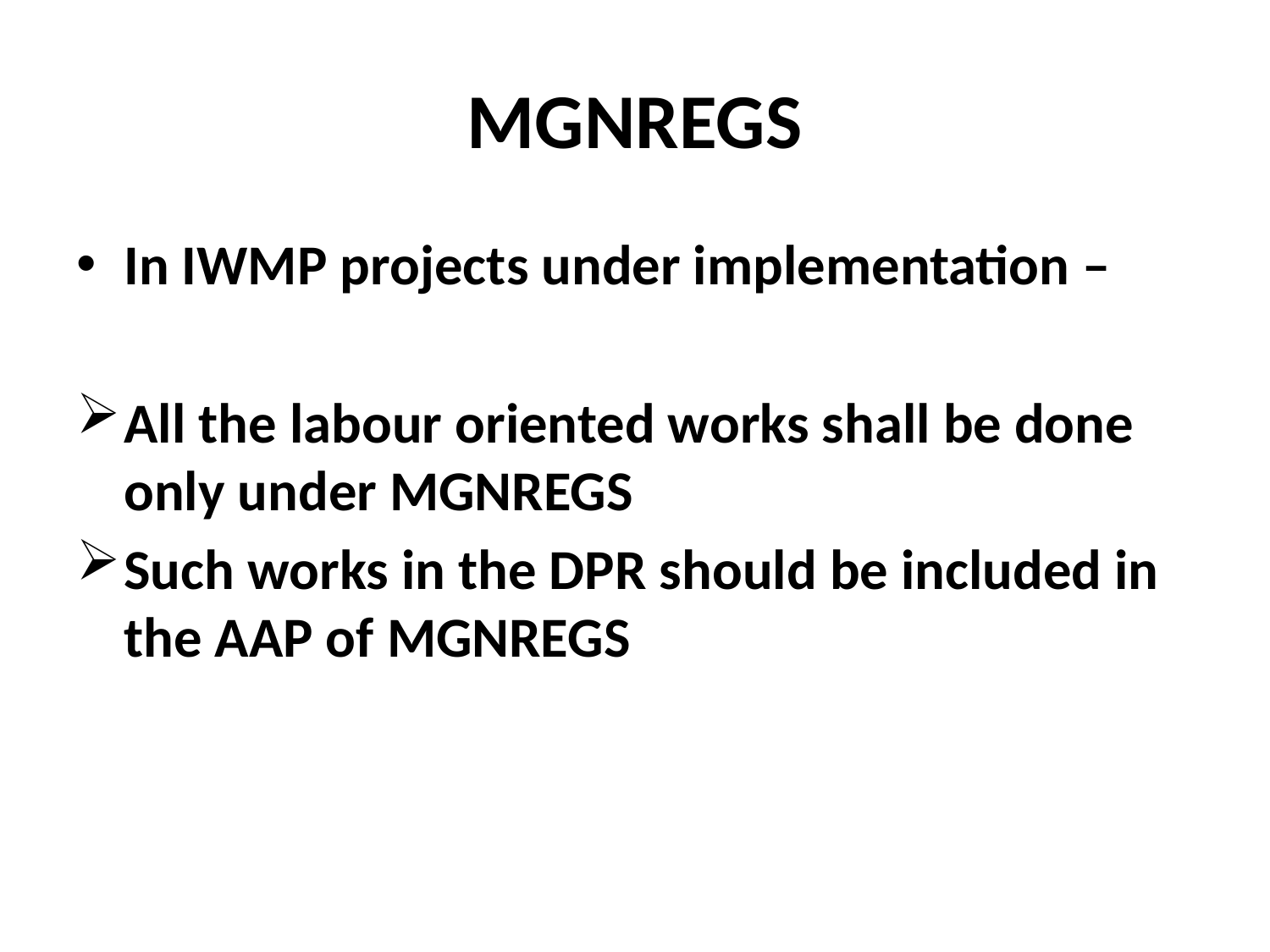

# MGNREGS
In IWMP projects under implementation –

All the labour oriented works shall be done only under MGNREGS
Such works in the DPR should be included in the AAP of MGNREGS